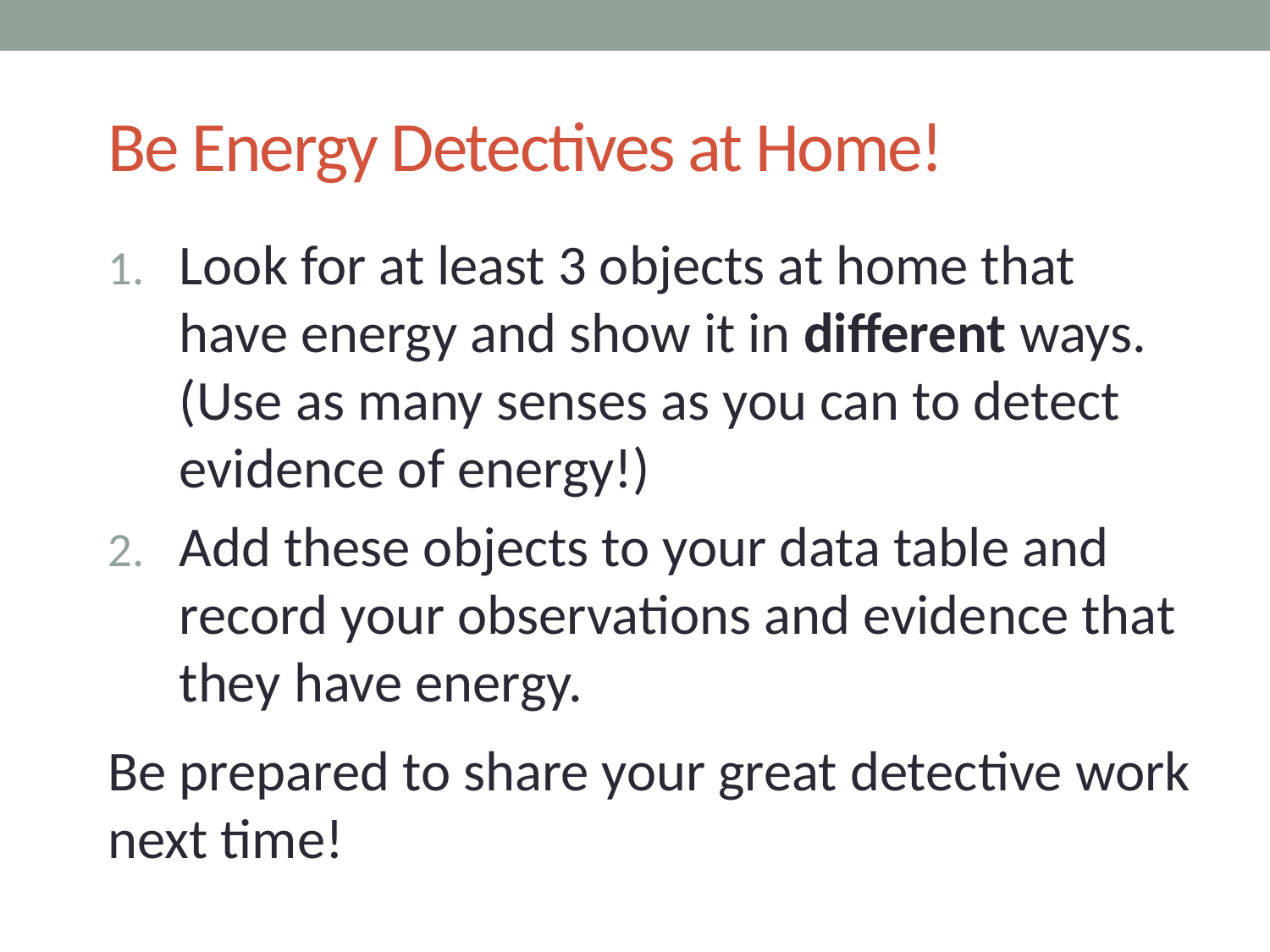

# Be Energy Detectives at Home!
Look for at least 3 objects at home that have energy and show it in different ways. (Use as many senses as you can to detect evidence of energy!)
Add these objects to your data table and record your observations and evidence that they have energy.
Be prepared to share your great detective work next time!